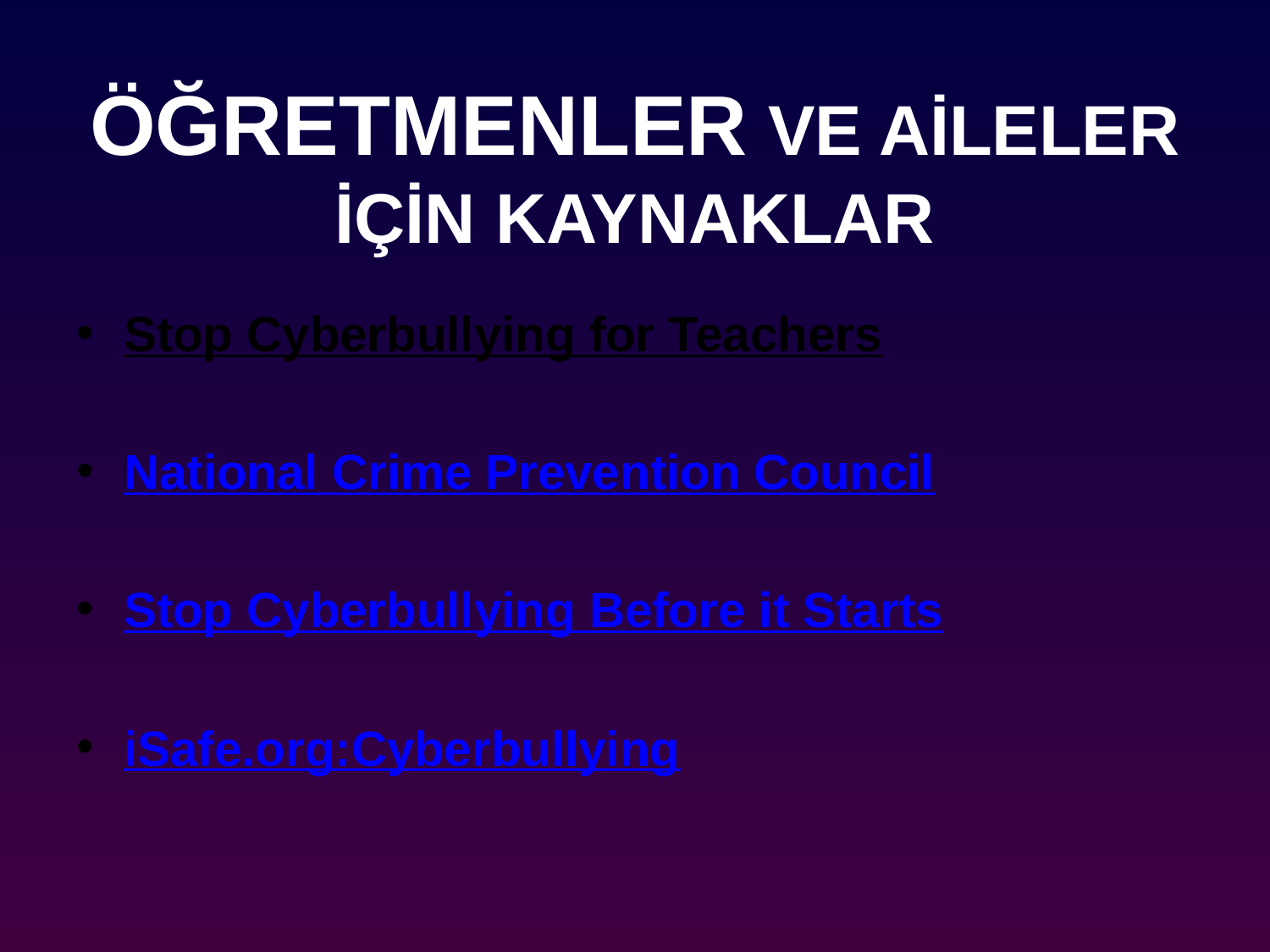

# ÖĞRETMENLER VE AİLELER İÇİN KAYNAKLAR
Stop Cyberbullying for Teachers

National Crime Prevention Council

Stop Cyberbullying Before it Starts

iSafe.org:Cyberbullying